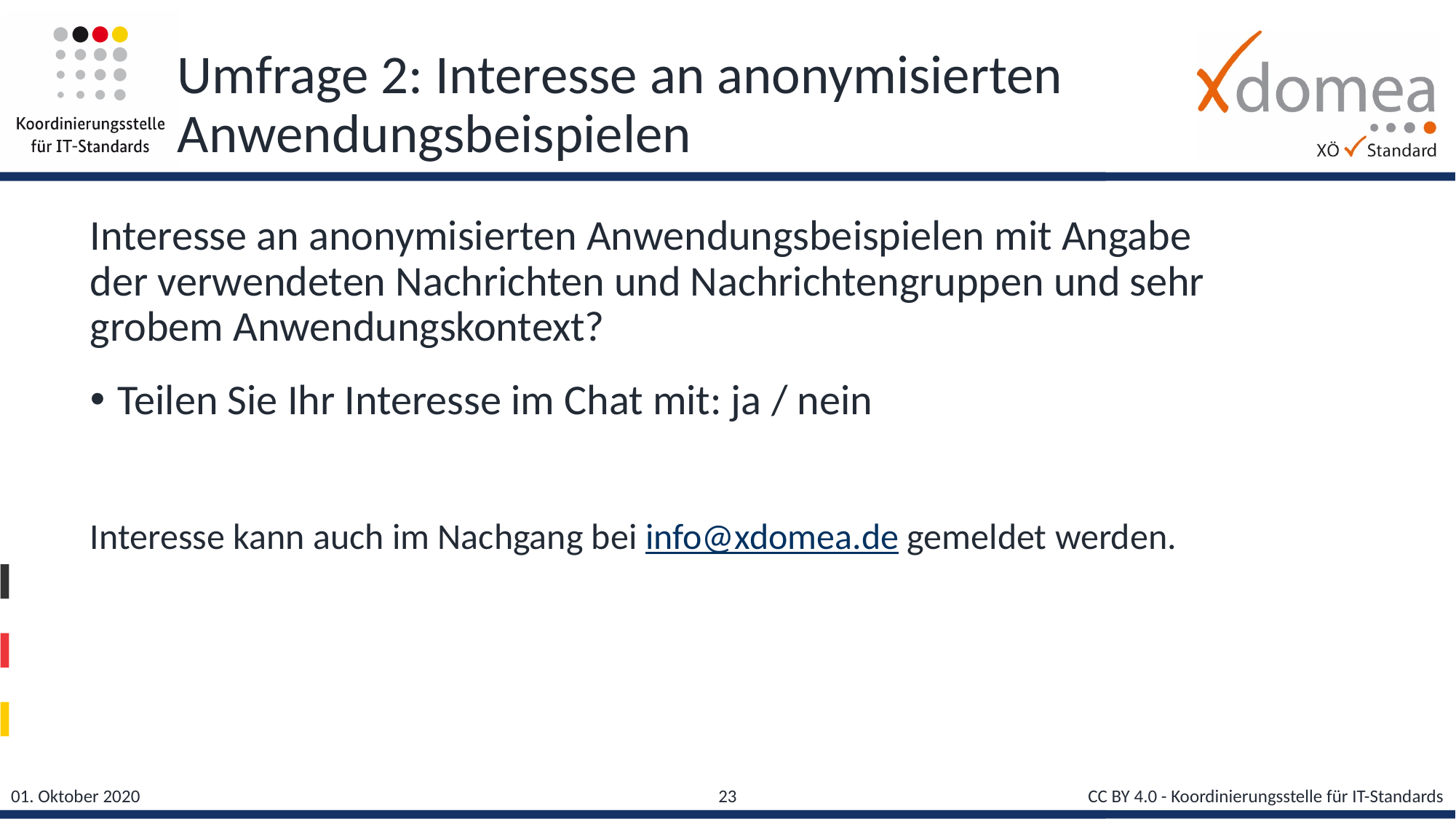

# Umfrage 2: Interesse an anonymisierten Anwendungsbeispielen
Interesse an anonymisierten Anwendungsbeispielen mit Angabe der verwendeten Nachrichten und Nachrichtengruppen und sehr grobem Anwendungskontext?
Teilen Sie Ihr Interesse im Chat mit: ja / nein

Interesse kann auch im Nachgang bei info@xdomea.de gemeldet werden.
23
CC BY 4.0 - Koordinierungsstelle für IT-Standards